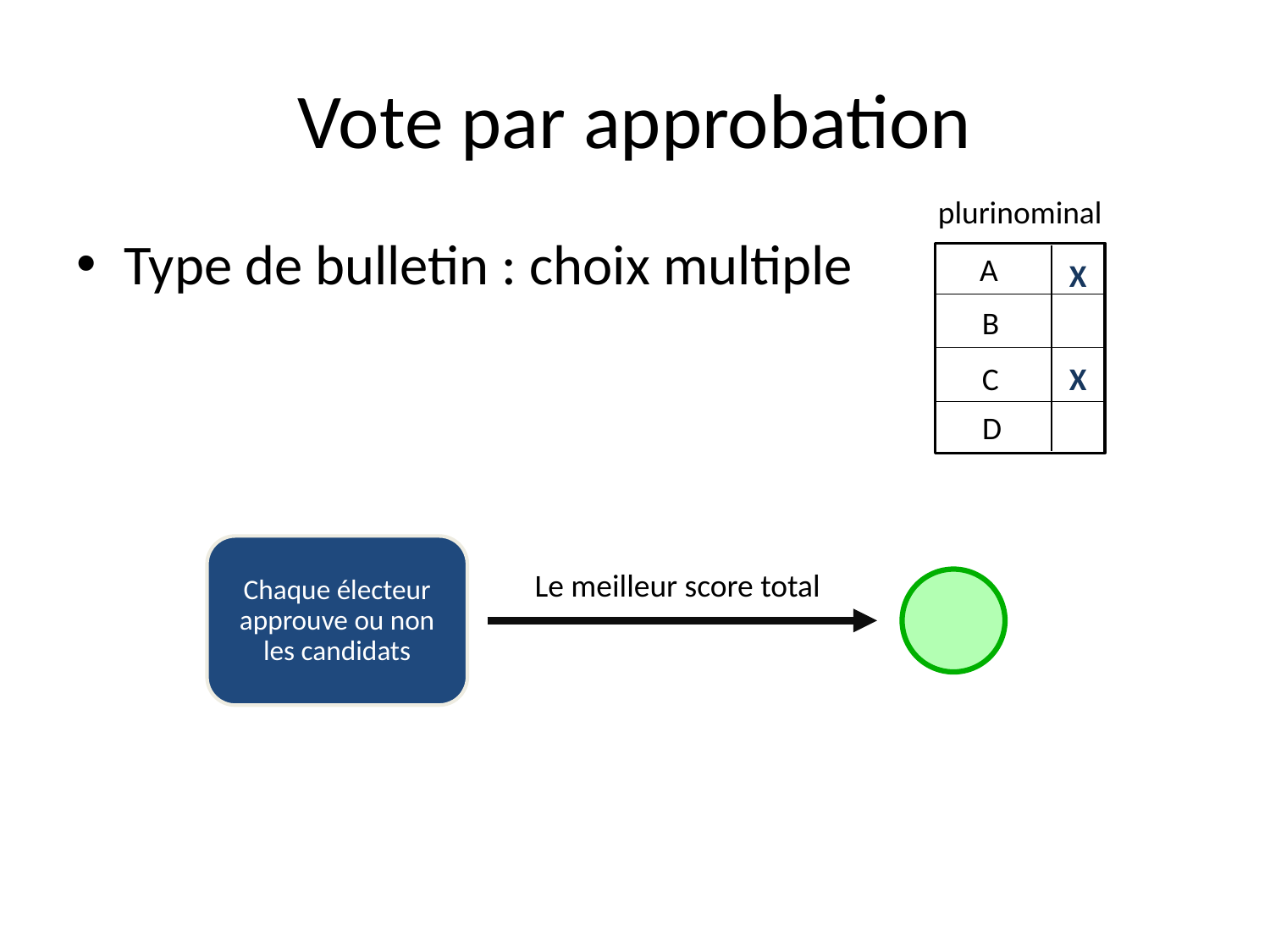

# Vote par approbation
plurinominal
Type de bulletin : choix multiple
A

X
B
X
C
D

Chaque électeur approuve ou non les candidats
Le meilleur score total